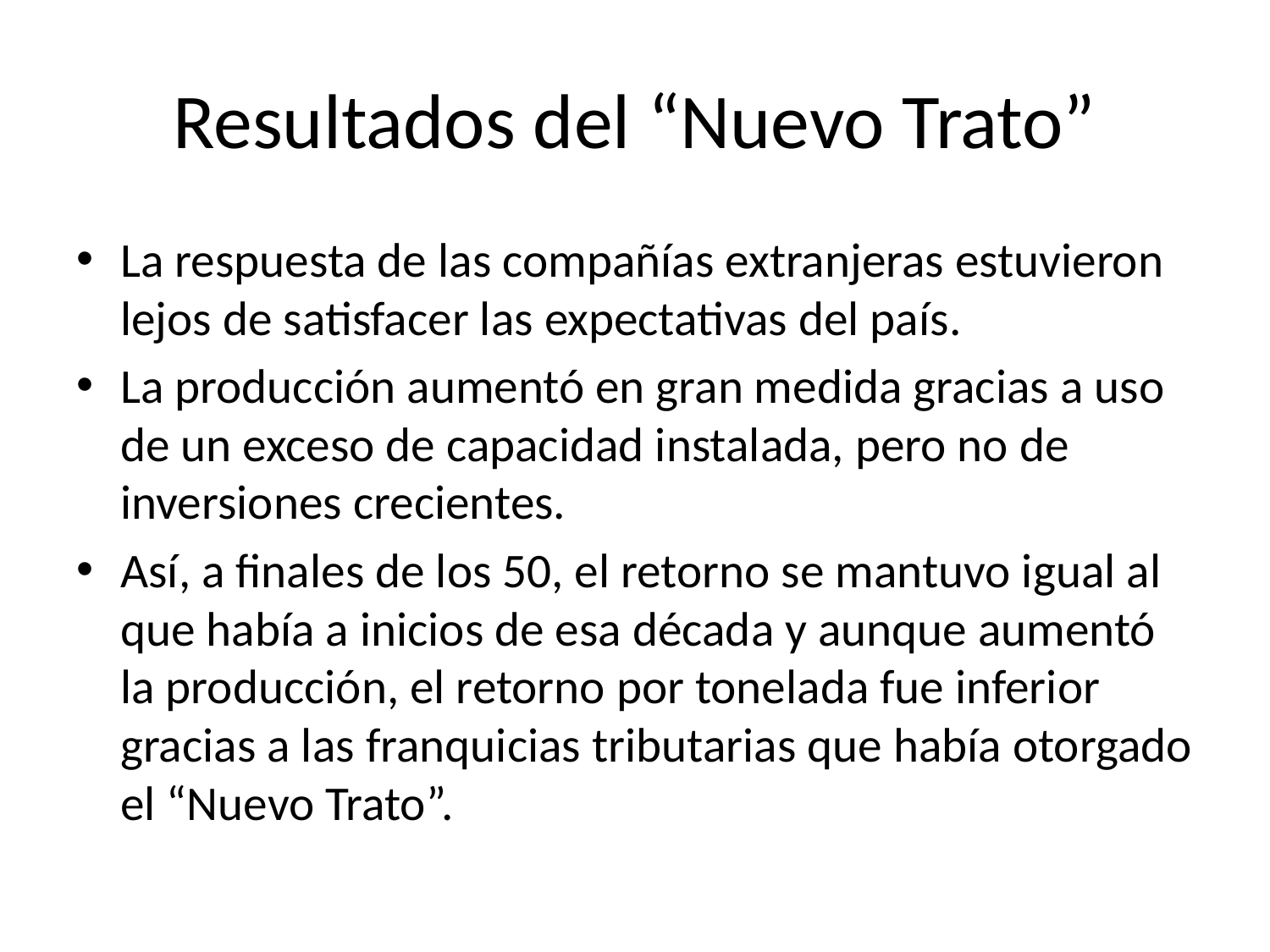

# Resultados del “Nuevo Trato”
La respuesta de las compañías extranjeras estuvieron lejos de satisfacer las expectativas del país.
La producción aumentó en gran medida gracias a uso de un exceso de capacidad instalada, pero no de inversiones crecientes.
Así, a finales de los 50, el retorno se mantuvo igual al que había a inicios de esa década y aunque aumentó la producción, el retorno por tonelada fue inferior gracias a las franquicias tributarias que había otorgado el “Nuevo Trato”.